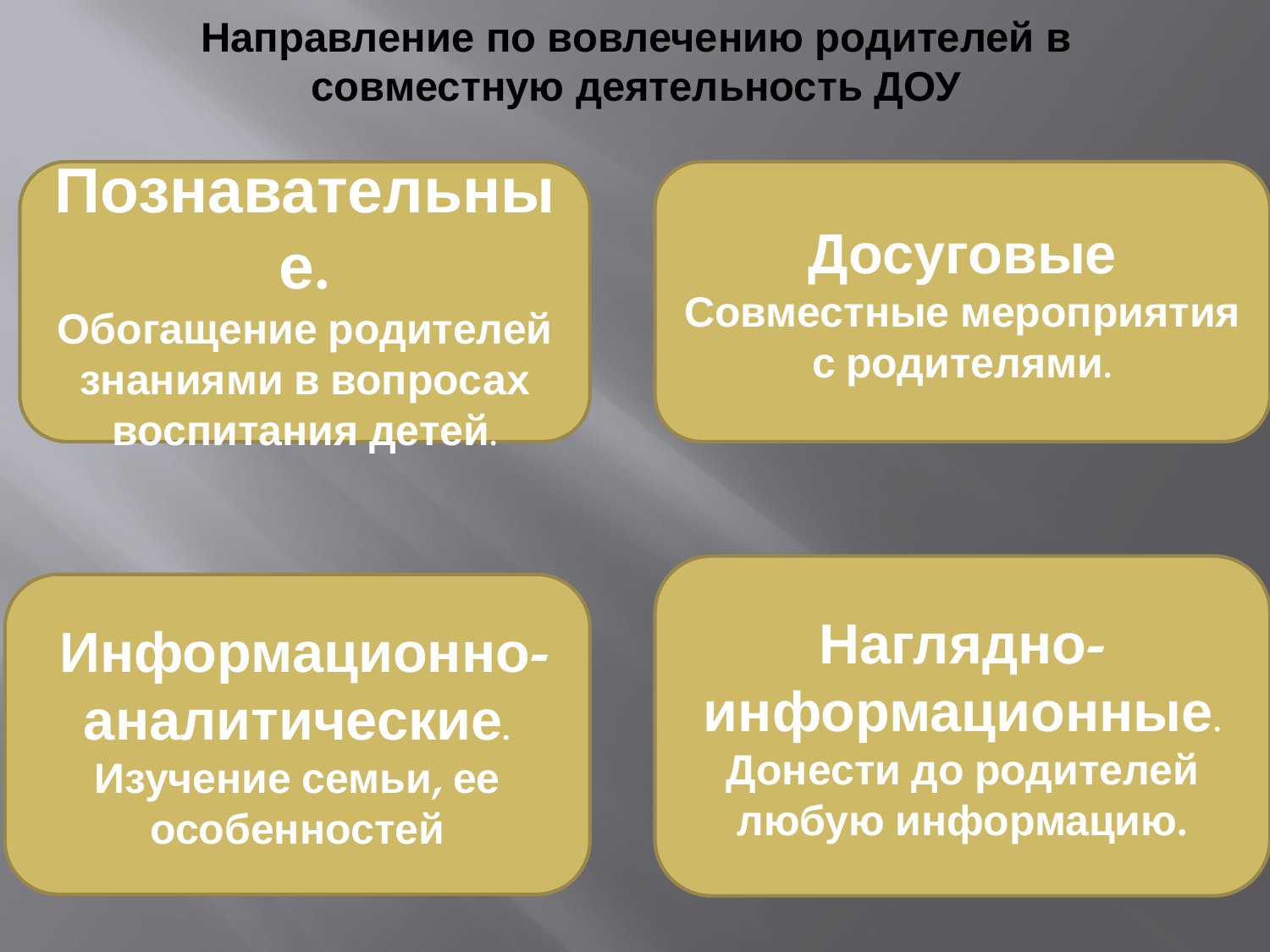

# Направление по вовлечению родителей в совместную деятельность ДОУ
Познавательные.
Обогащение родителей знаниями в вопросах воспитания детей.
Досуговые
Совместные мероприятия с родителями.

Наглядно- информационные.
Донести до родителей любую информацию.
 Информационно- аналитические.
Изучение семьи, ее особенностей